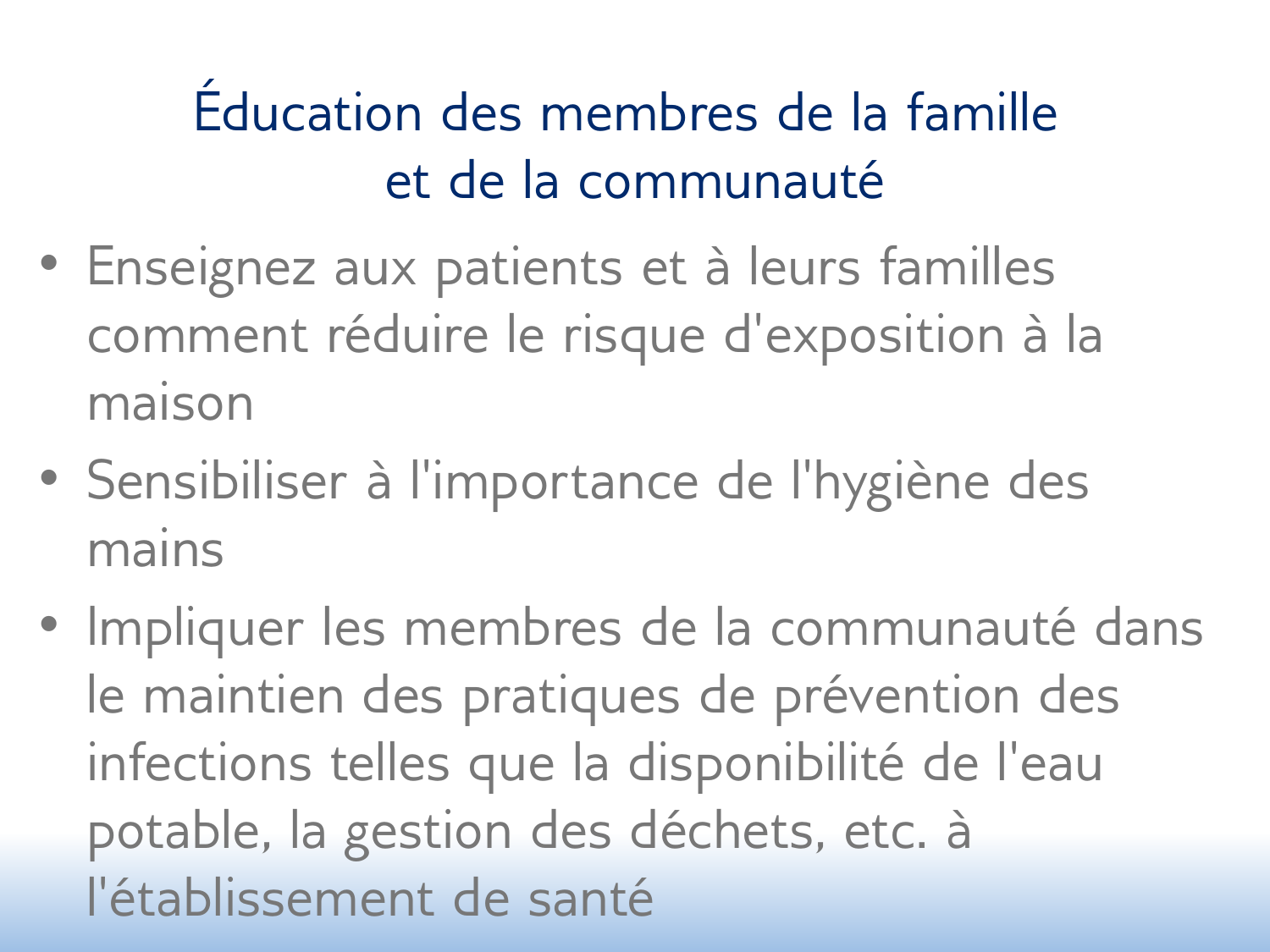

# Éducation des membres de la famille et de la communauté
Enseignez aux patients et à leurs familles comment réduire le risque d'exposition à la maison
Sensibiliser à l'importance de l'hygiène des mains
Impliquer les membres de la communauté dans le maintien des pratiques de prévention des infections telles que la disponibilité de l'eau potable, la gestion des déchets, etc. à l'établissement de santé